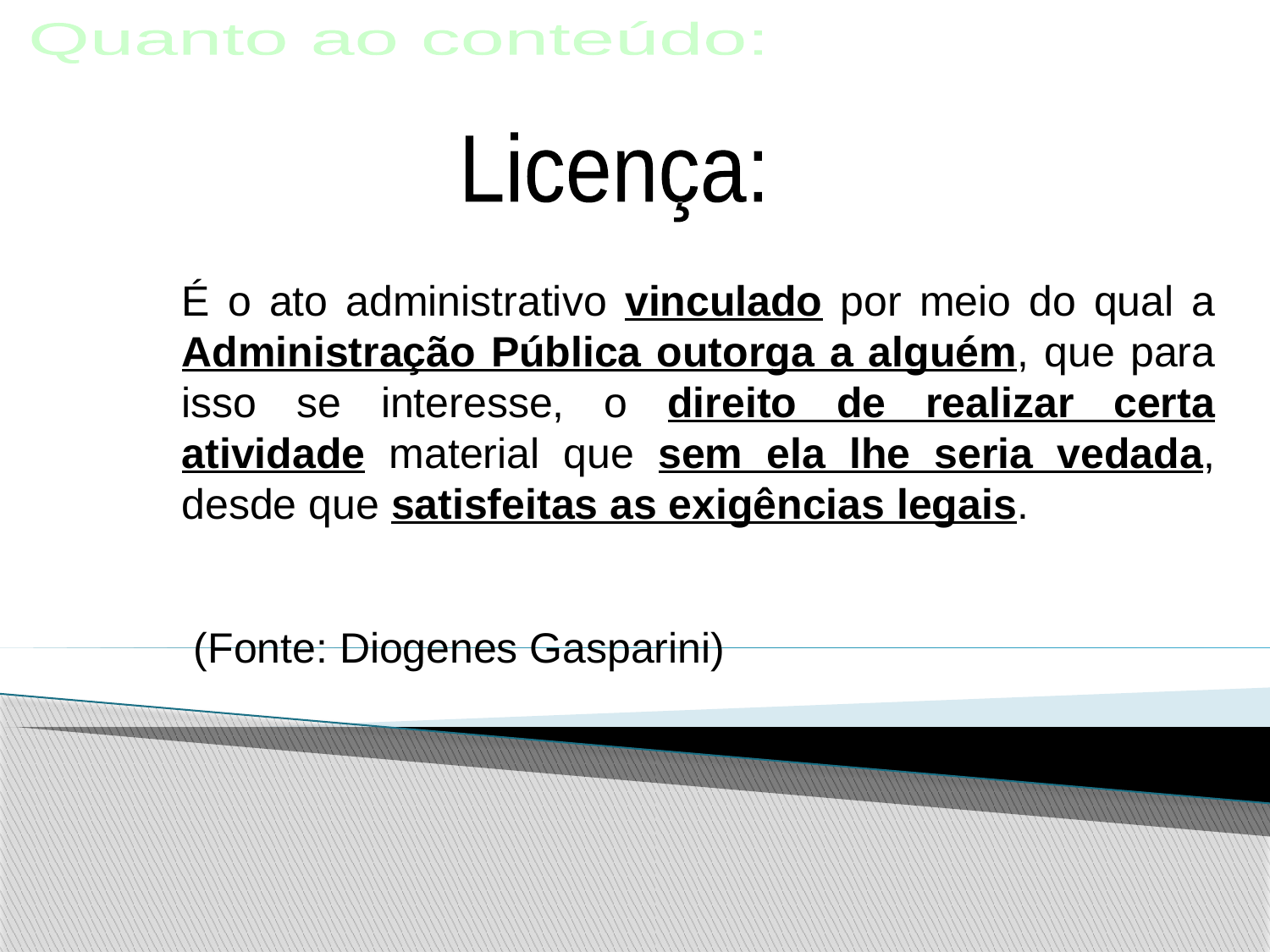

Quanto ao conteúdo:
Licença:
É o ato administrativo vinculado por meio do qual a Administração Pública outorga a alguém, que para isso se interesse, o direito de realizar certa atividade material que sem ela lhe seria vedada, desde que satisfeitas as exigências legais.

 (Fonte: Diogenes Gasparini)